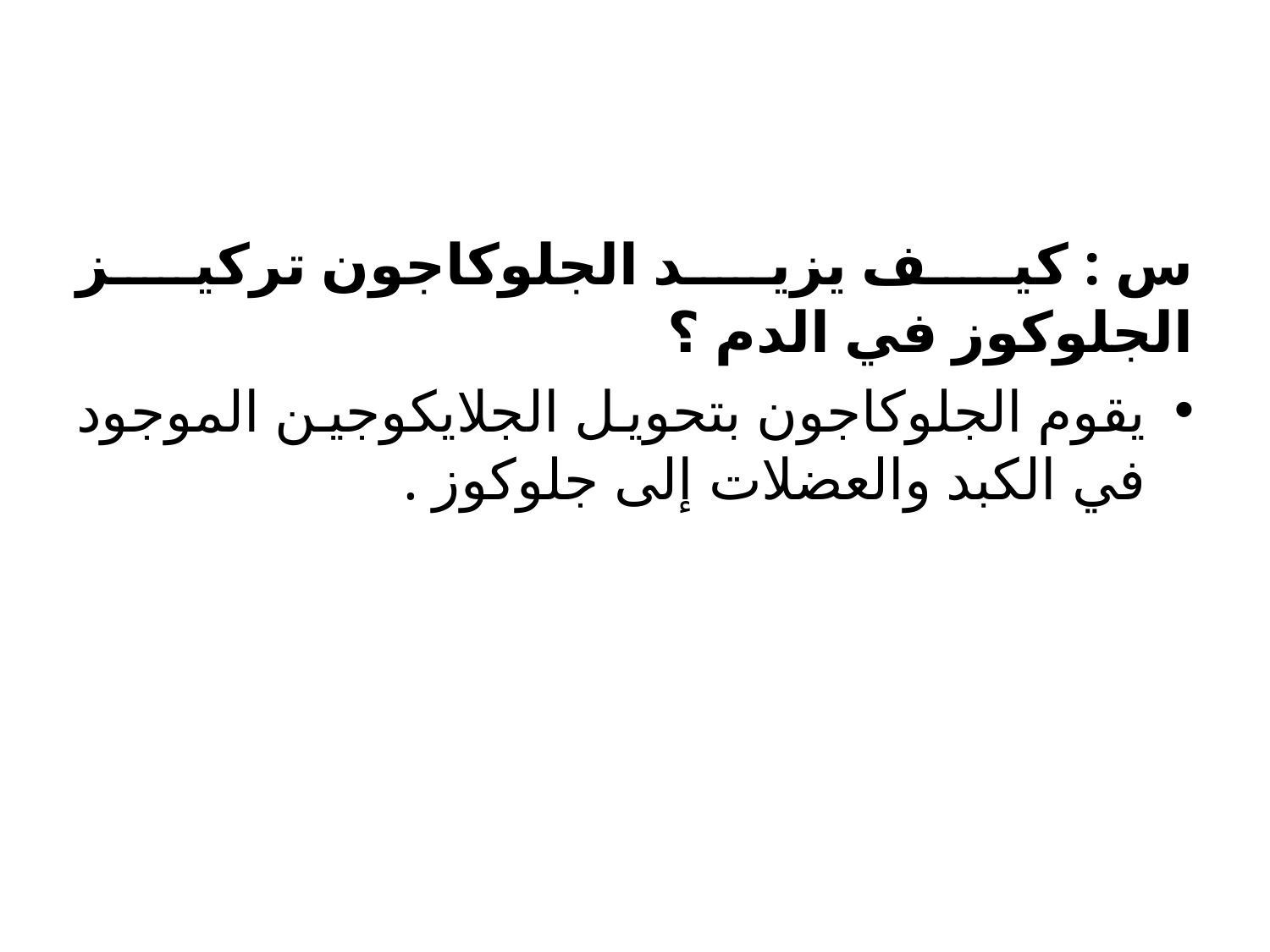

#
س : كيف يزيد الجلوكاجون تركيز الجلوكوز في الدم ؟
يقوم الجلوكاجون بتحويل الجلايكوجين الموجود في الكبد والعضلات إلى جلوكوز .